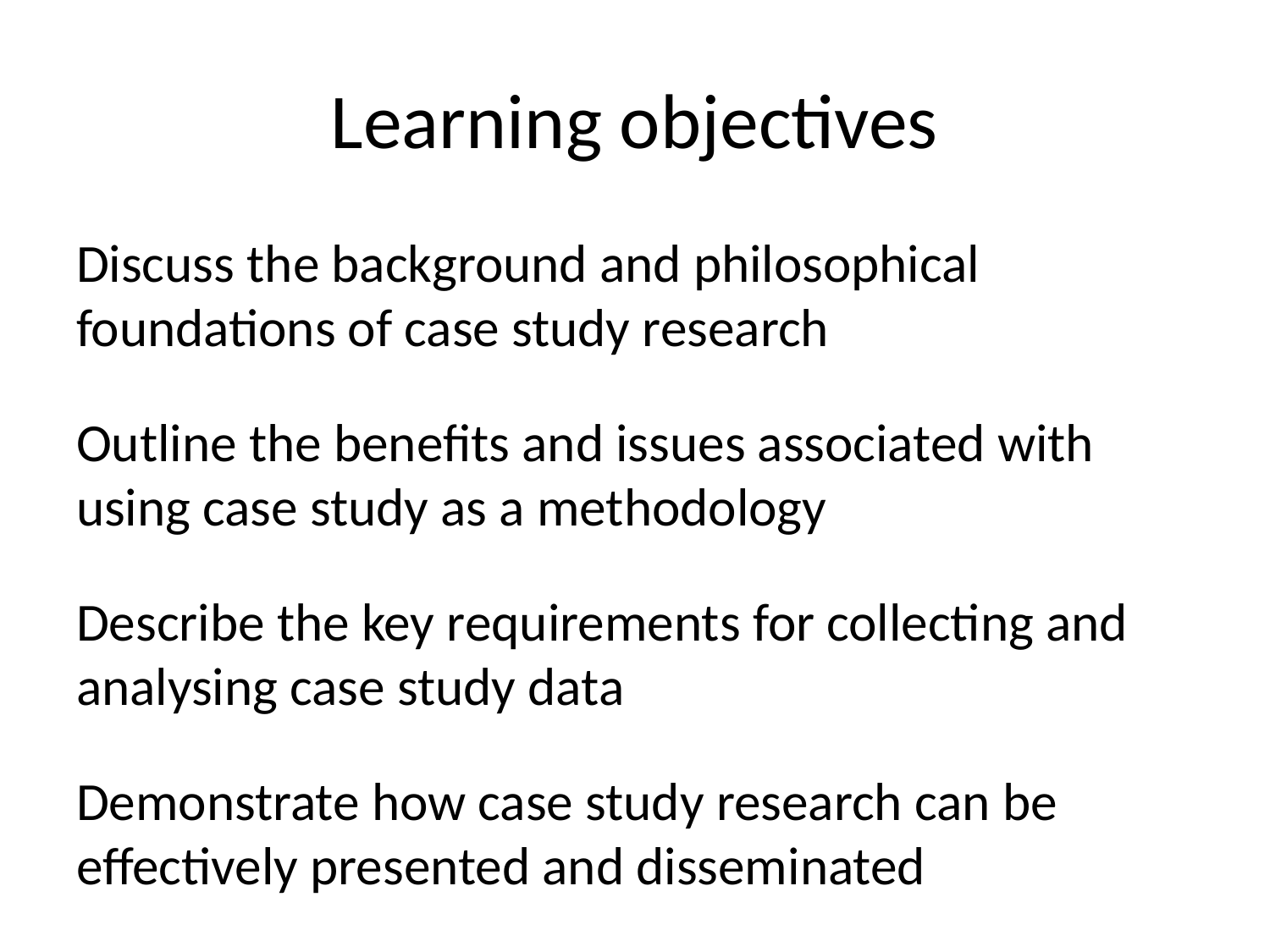

# Learning objectives
Discuss the background and philosophical foundations of case study research
Outline the benefits and issues associated with using case study as a methodology
Describe the key requirements for collecting and analysing case study data
Demonstrate how case study research can be effectively presented and disseminated